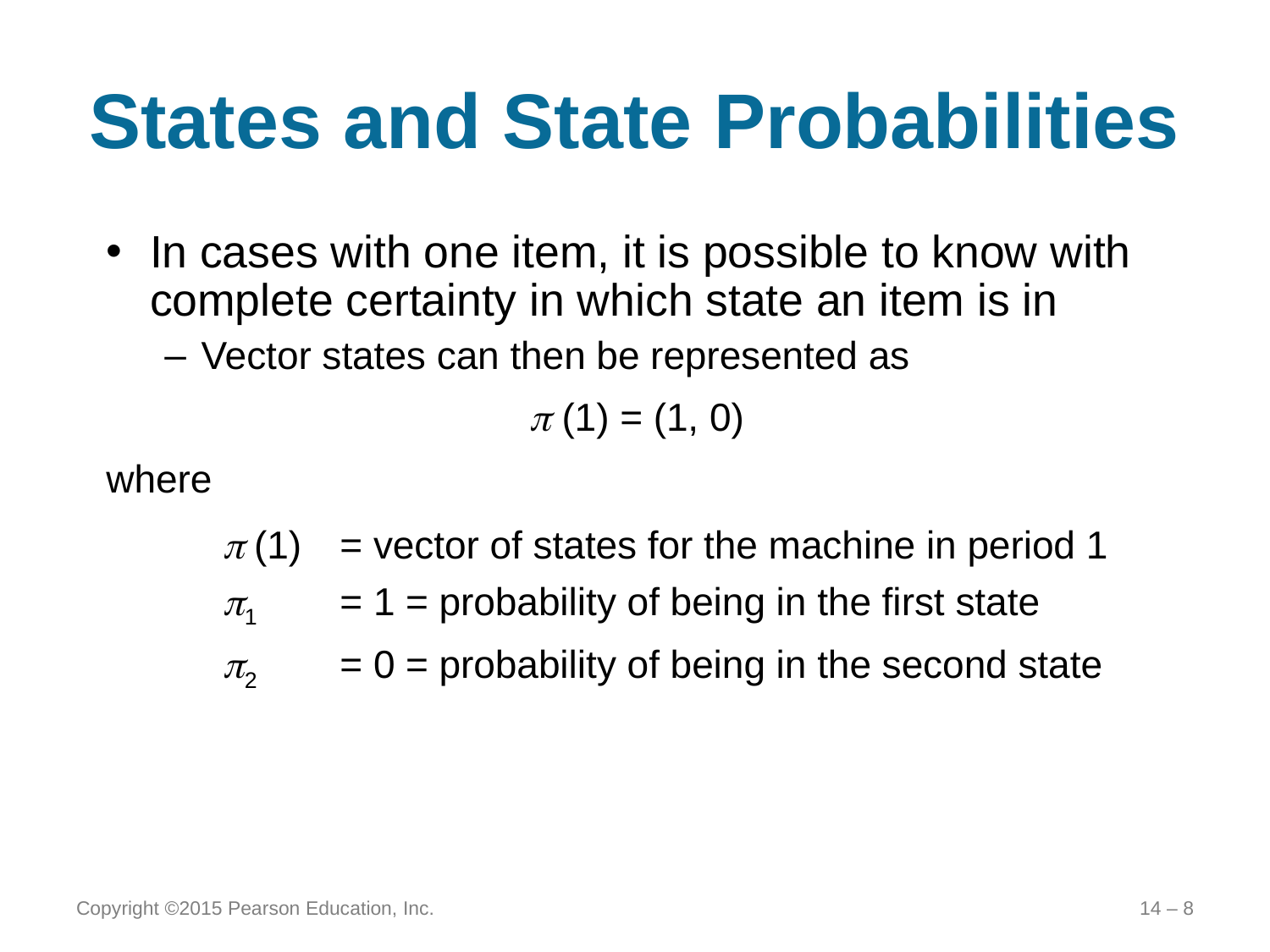

# States and State Probabilities
In cases with one item, it is possible to know with complete certainty in which state an item is in
Vector states can then be represented as
π (1) = (1, 0)
where
	π (1)	= vector of states for the machine in period 1
	π1	= 1 = probability of being in the first state
	π2	= 0 = probability of being in the second state
Copyright ©2015 Pearson Education, Inc.
14 – 8